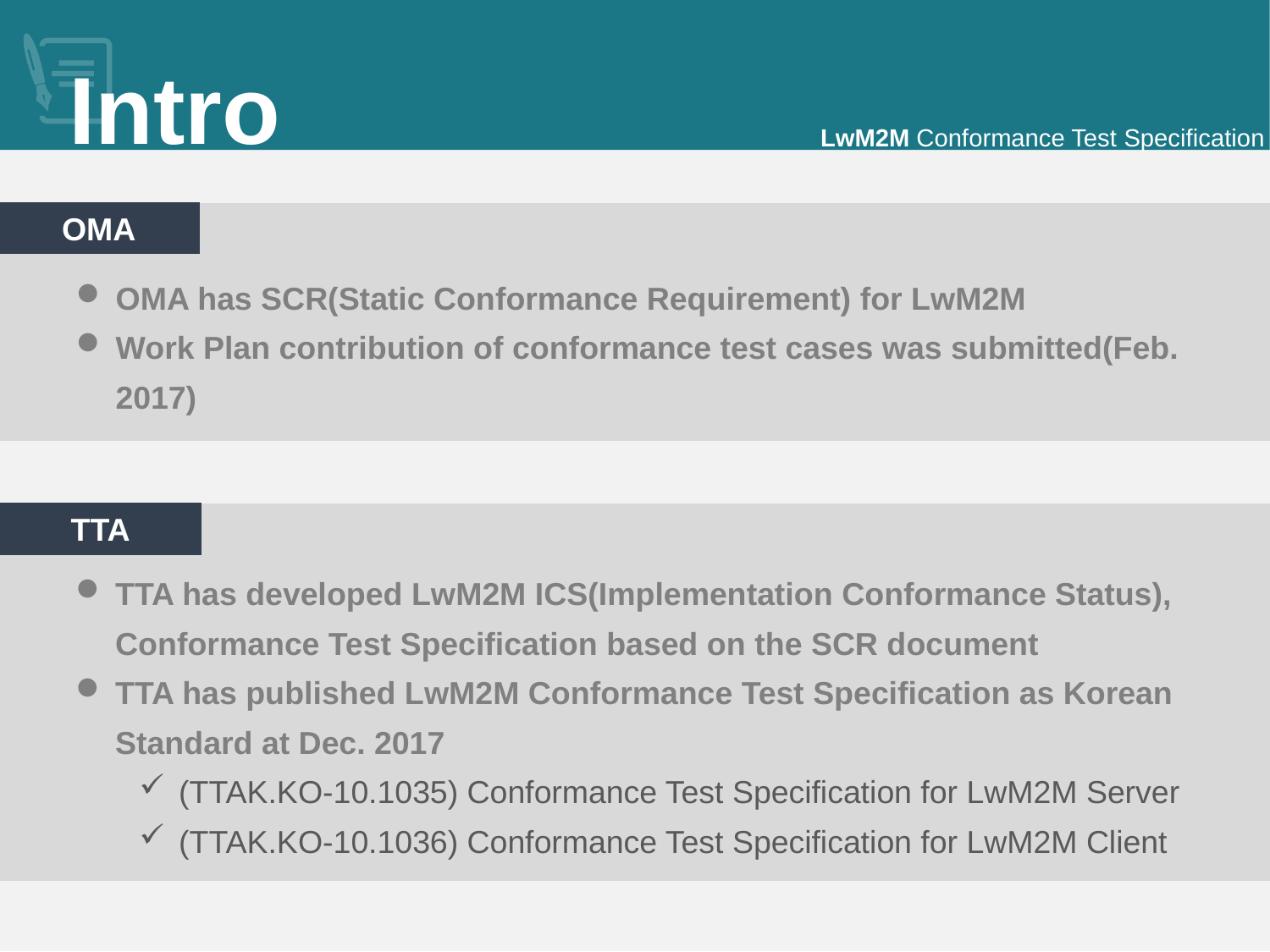

Intro
#
LwM2M Conformance Test Specification

OMA

OMA has SCR(Static Conformance Requirement) for LwM2M
Work Plan contribution of conformance test cases was submitted(Feb. 2017)

TTA

TTA has developed LwM2M ICS(Implementation Conformance Status), Conformance Test Specification based on the SCR document
TTA has published LwM2M Conformance Test Specification as Korean Standard at Dec. 2017
(TTAK.KO-10.1035) Conformance Test Specification for LwM2M Server
(TTAK.KO-10.1036) Conformance Test Specification for LwM2M Client

3